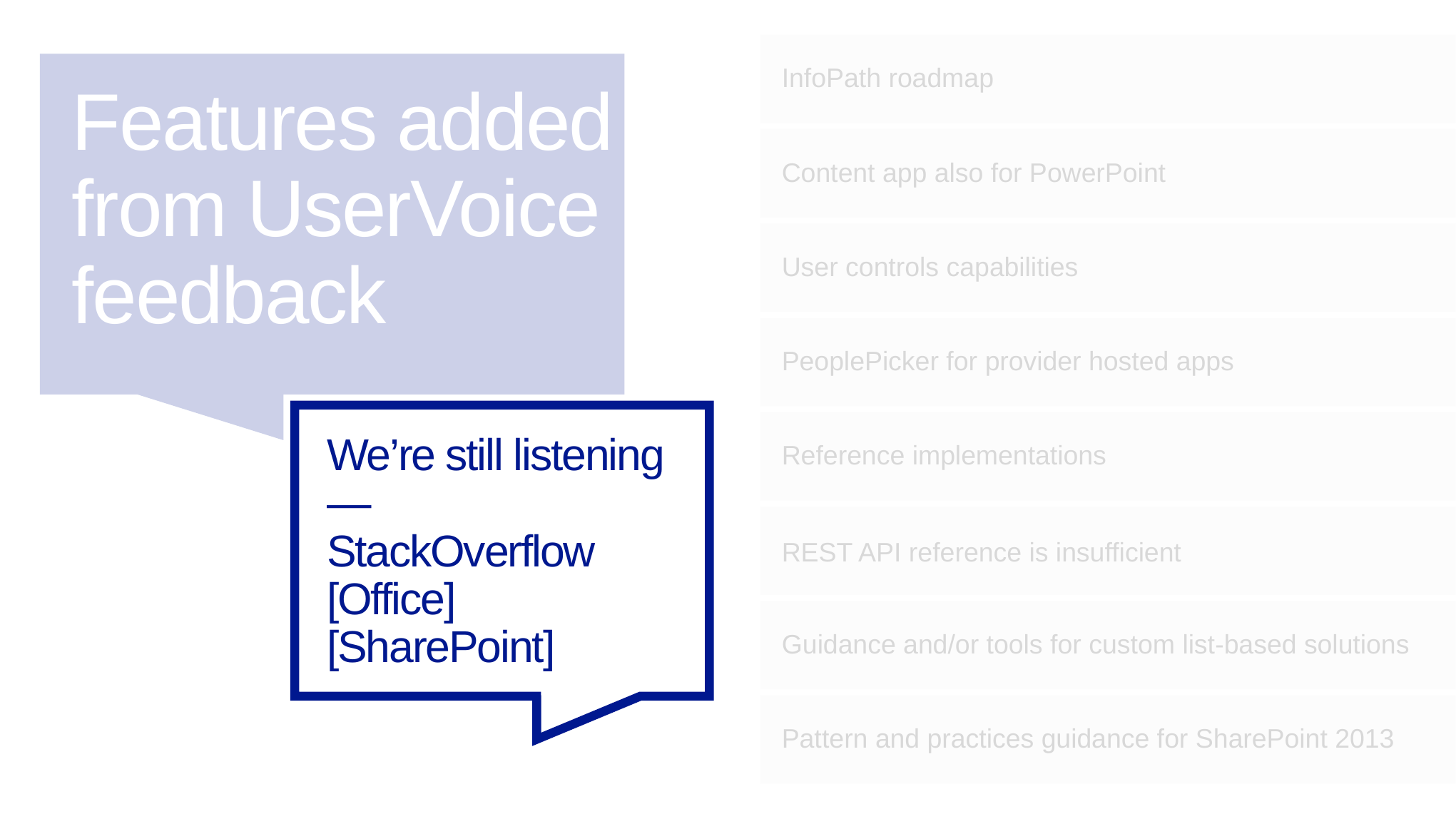

InfoPath roadmap
Features added from UserVoice feedback
Content app also for PowerPoint
User controls capabilities
PeoplePicker for provider hosted apps
We’re still listening—
StackOverflow
[Office]
[SharePoint]

Reference implementations
REST API reference is insufficient
Guidance and/or tools for custom list-based solutions
Pattern and practices guidance for SharePoint 2013